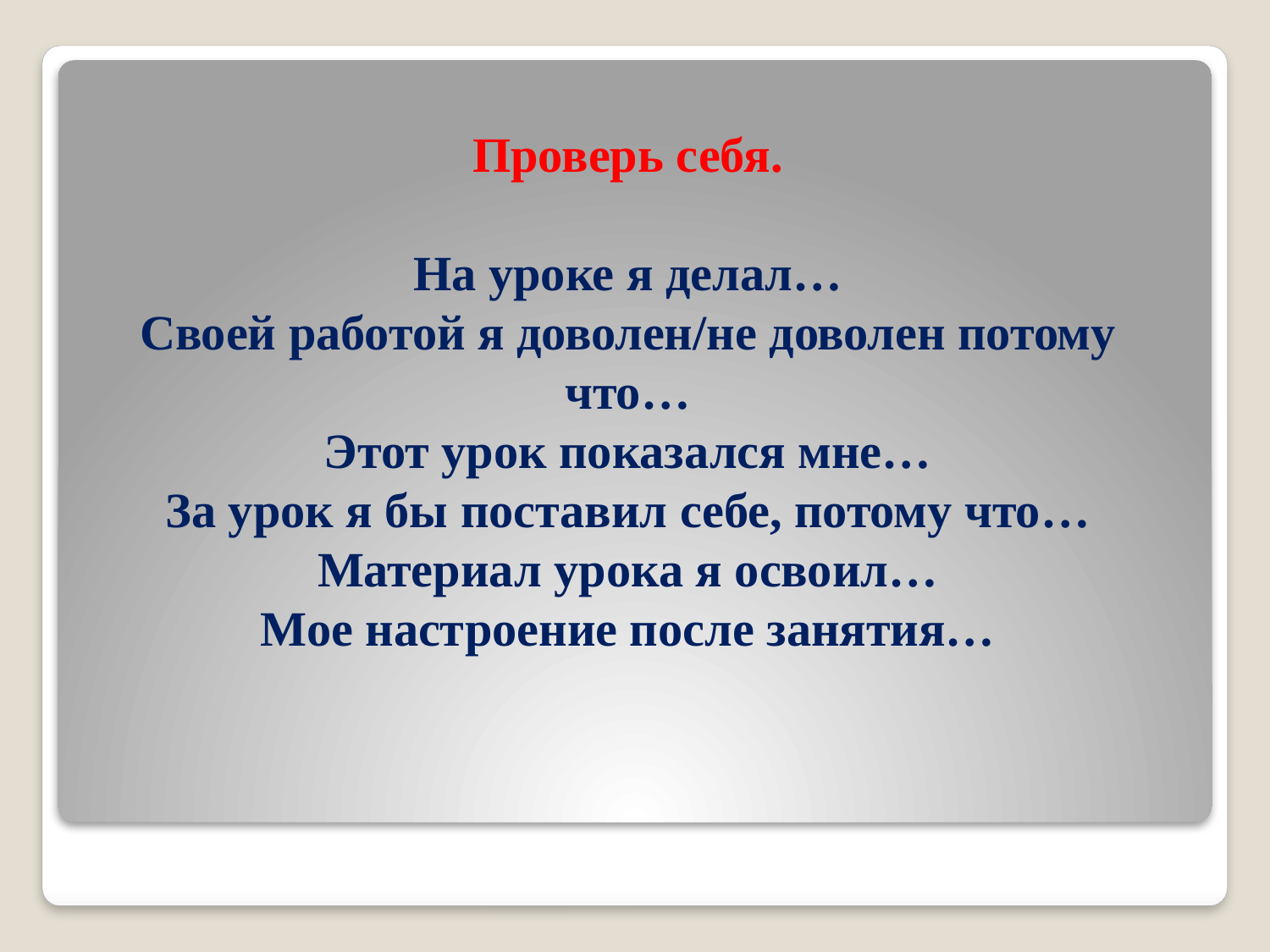

# Проверь себя. На уроке я делал… Своей работой я доволен/не доволен потому что… Этот урок показался мне… За урок я бы поставил себе, потому что… Материал урока я освоил… Мое настроение после занятия…